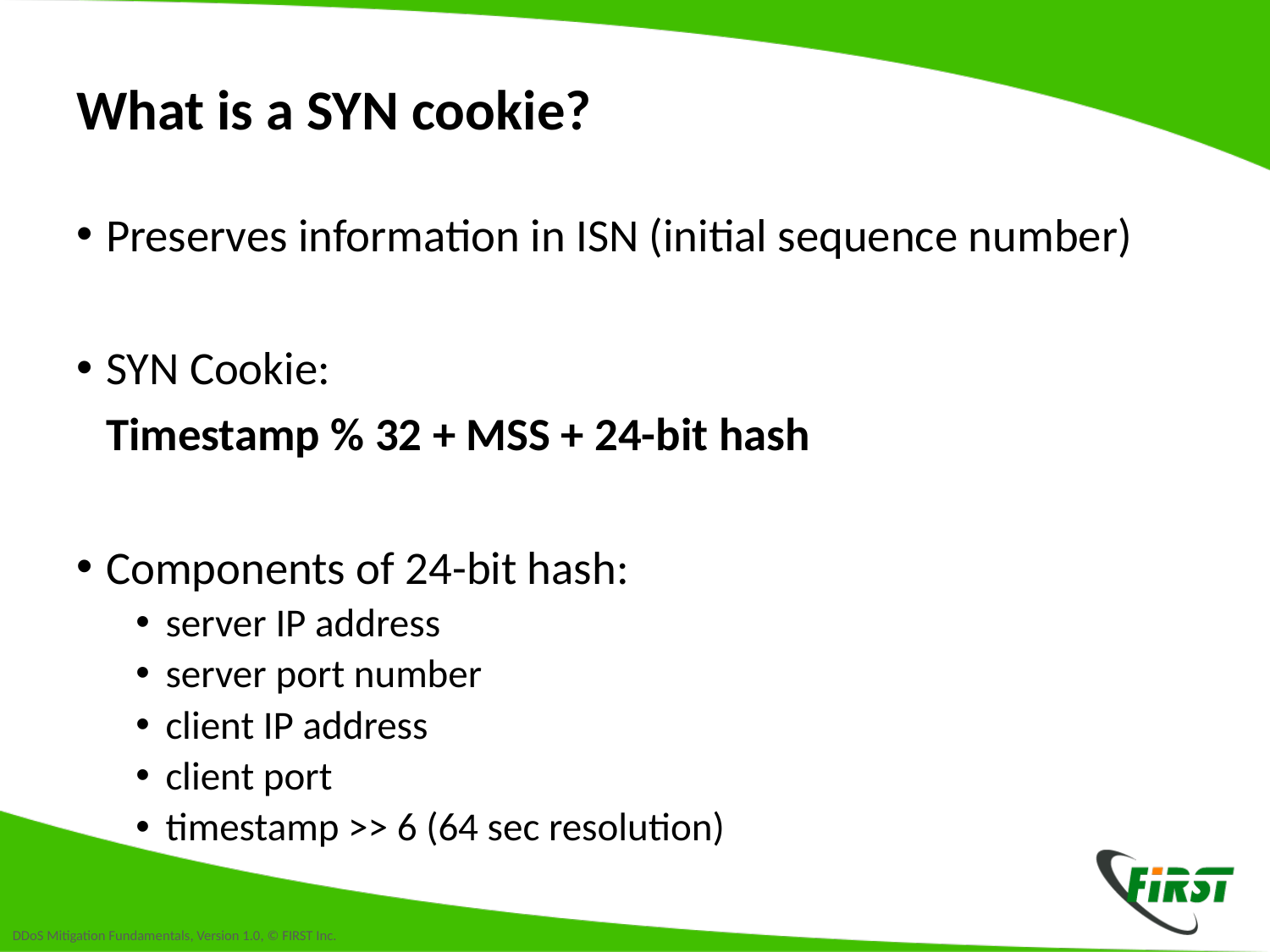

# What is a SYN cookie?
Preserves information in ISN (initial sequence number)

SYN Cookie:
	Timestamp % 32 + MSS + 24-bit hash

Components of 24-bit hash:
server IP address
server port number
client IP address
client port
timestamp >> 6 (64 sec resolution)